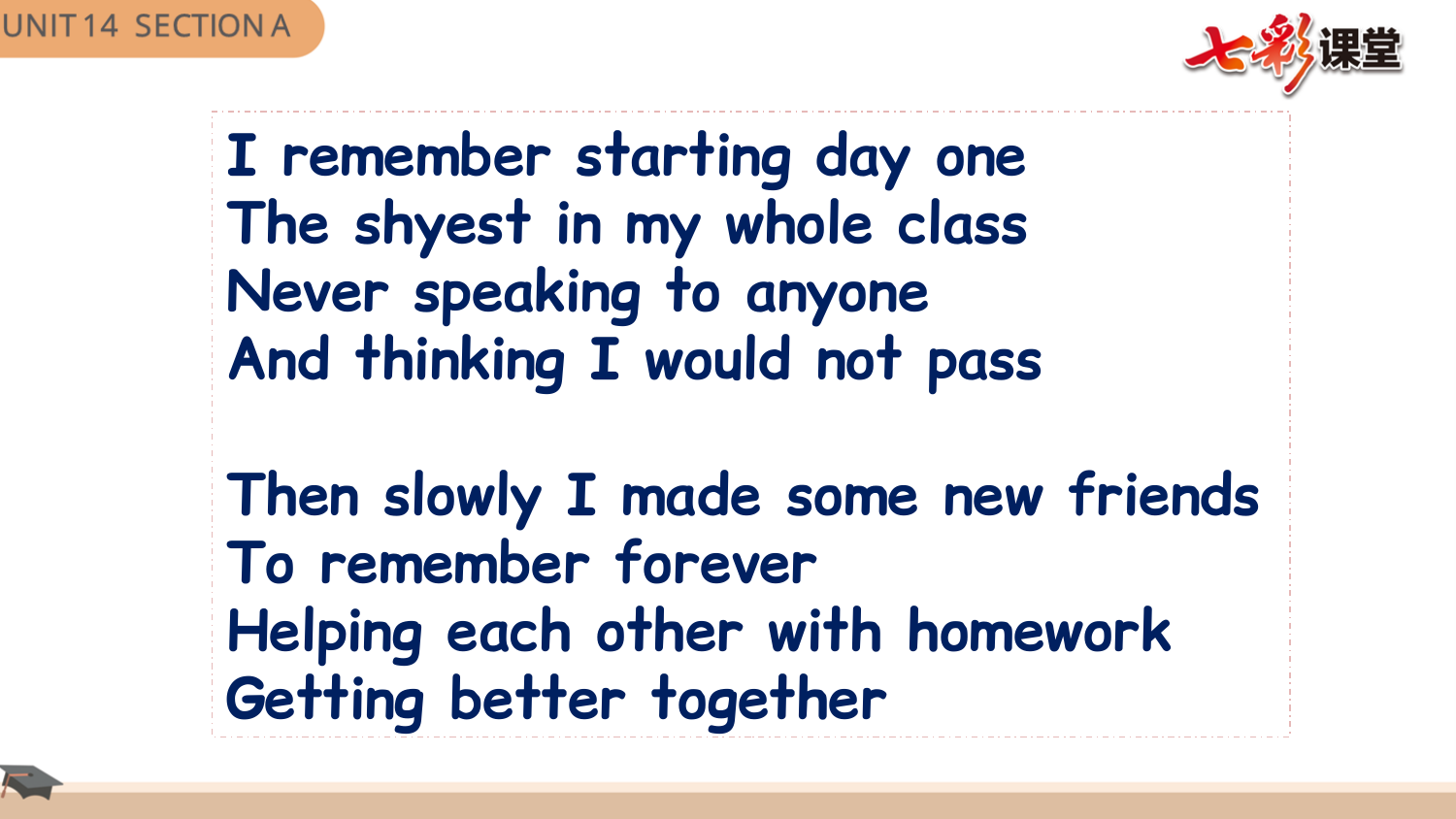

I remember starting day one
The shyest in my whole class
Never speaking to anyone
And thinking I would not pass

Then slowly I made some new friends
To remember forever
Helping each other with homework
Getting better together